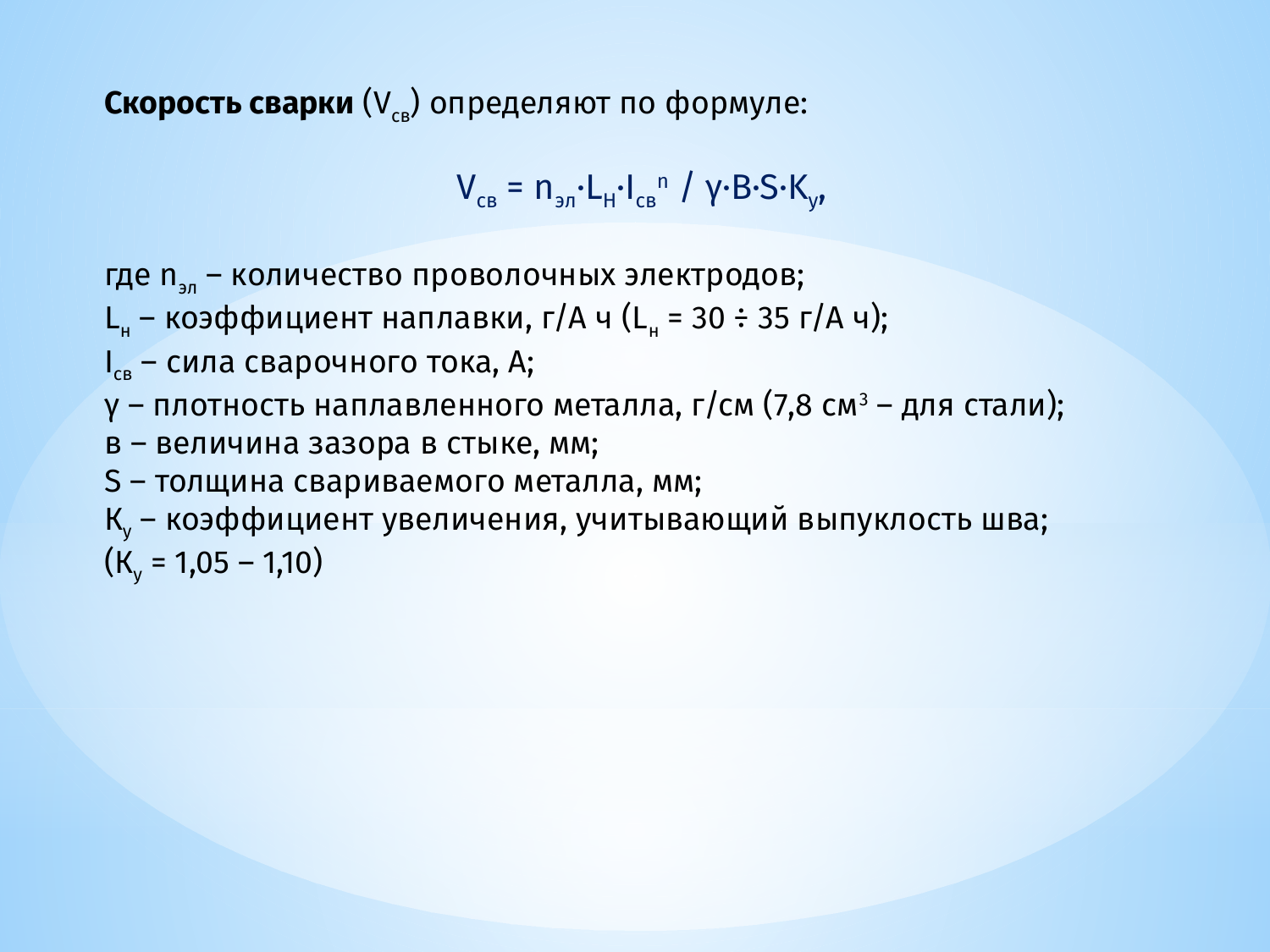

Скорость сварки (Vсв) определяют по формуле:

Vсв = nэл·LH·Iсвn / γ·B·S·Kу,

где nэл – количество проволочных электродов;
Lн – коэффициент наплавки, г/А ч (Lн = 30 ÷ 35 г/А ч);
Iсв – сила сварочного тока, А;
γ – плотность наплавленного металла, г/см (7,8 см3 – для стали);
в – величина зазора в стыке, мм;
S – толщина свариваемого металла, мм;
Ку – коэффициент увеличения, учитывающий выпуклость шва;
(Ку = 1,05 – 1,10)